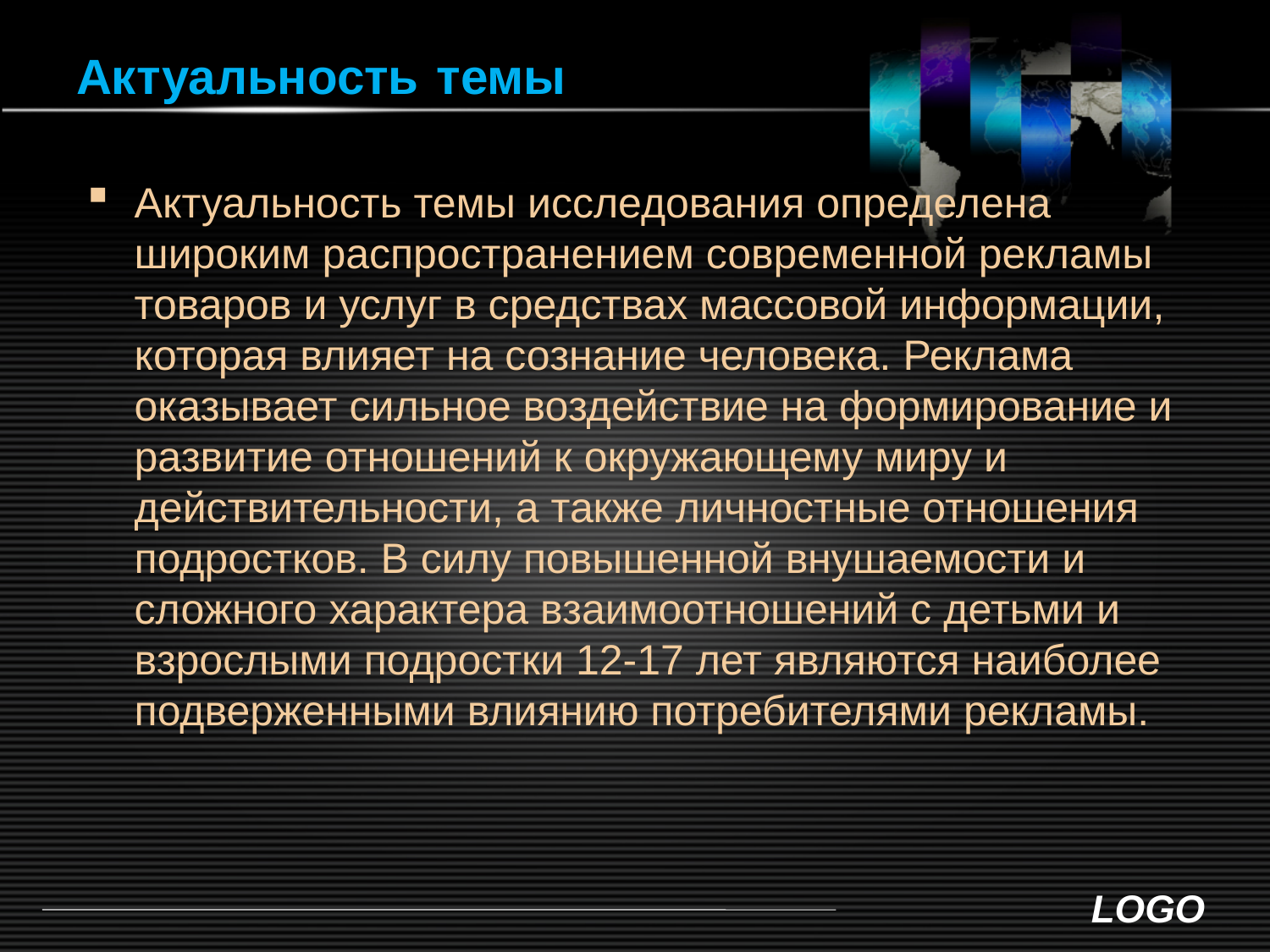

# Актуальность темы
Актуальность темы исследования определена широким распространением современной рекламы товаров и услуг в средствах массовой информации, которая влияет на сознание человека. Реклама оказывает сильное воздействие на формирование и развитие отношений к окружающему миру и действительности, а также личностные отношения подростков. В силу повышенной внушаемости и сложного характера взаимоотношений с детьми и взрослыми подростки 12-17 лет являются наиболее подверженными влиянию потребителями рекламы.